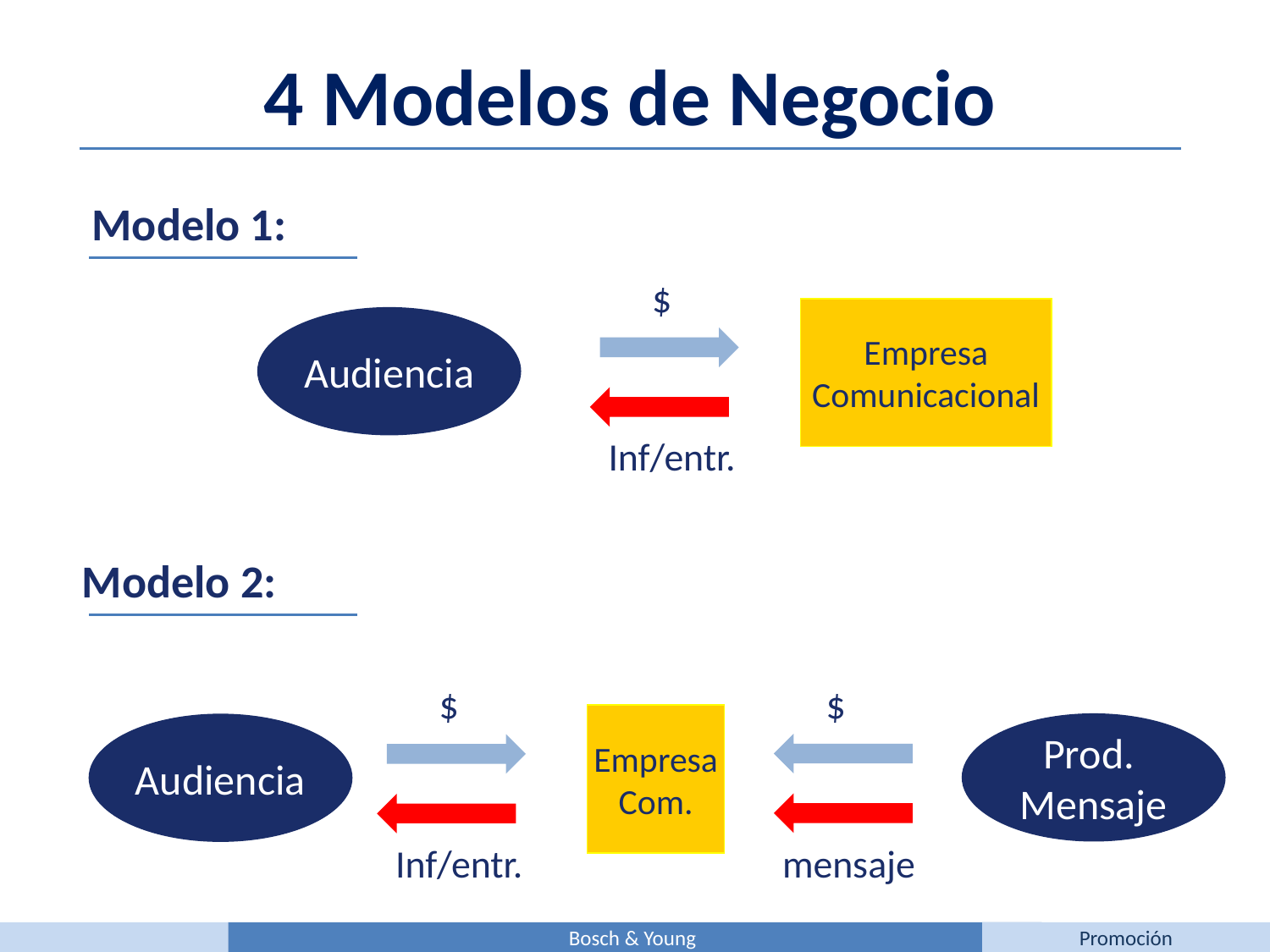

4 Modelos de Negocio
Modelo 1:
$
Empresa
Comunicacional
Audiencia

Inf/entr.
Modelo 2:
$
$
Empresa
Com.
Prod.
Mensaje
Audiencia

Inf/entr.
mensaje

Bosch & Young
Promoción